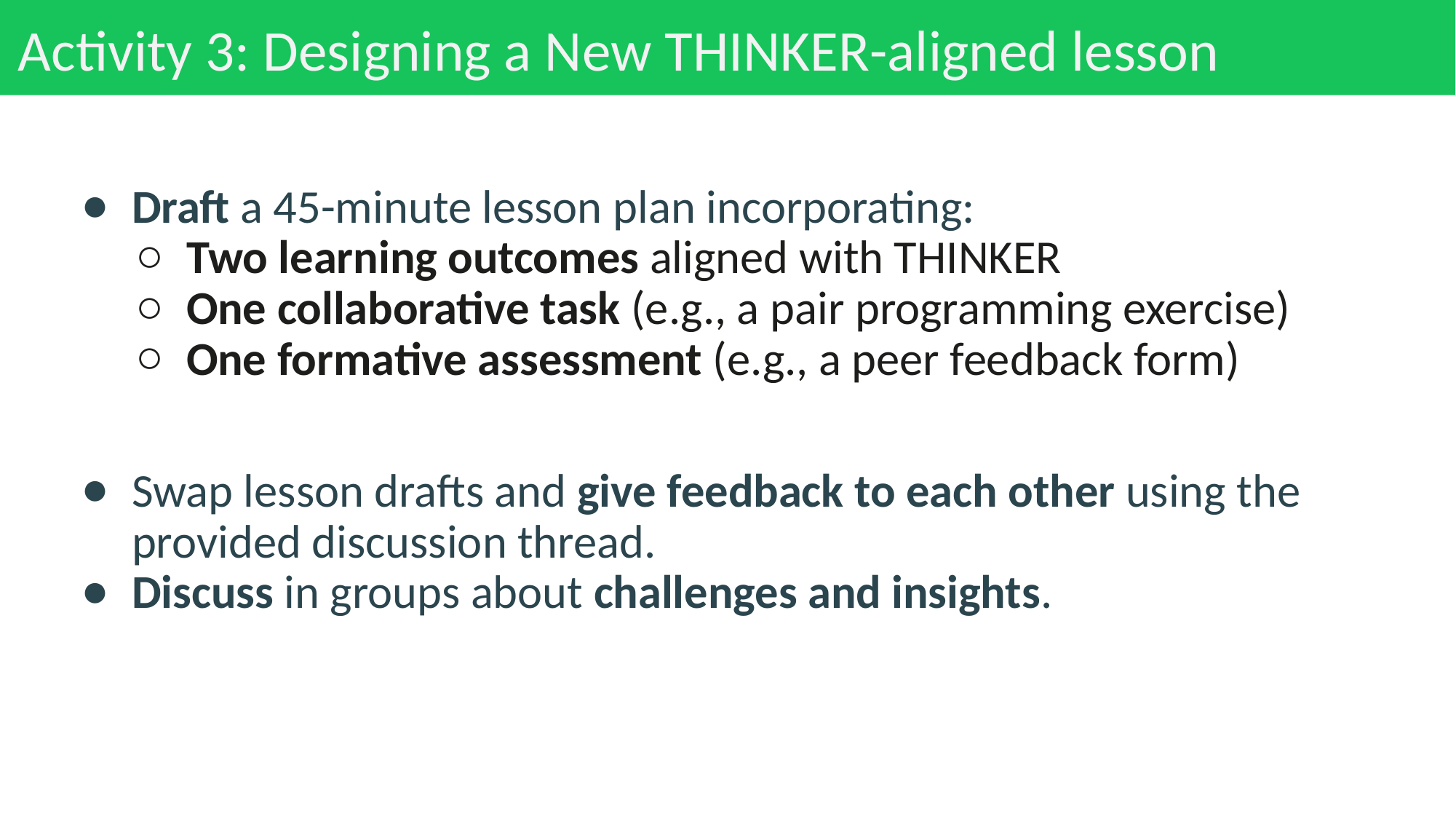

# Activity 3: Designing a New THINKER-aligned lesson

Draft a 45-minute lesson plan incorporating:
Two learning outcomes aligned with THINKER
One collaborative task (e.g., a pair programming exercise)
One formative assessment (e.g., a peer feedback form)

Swap lesson drafts and give feedback to each other using the provided discussion thread.
Discuss in groups about challenges and insights.